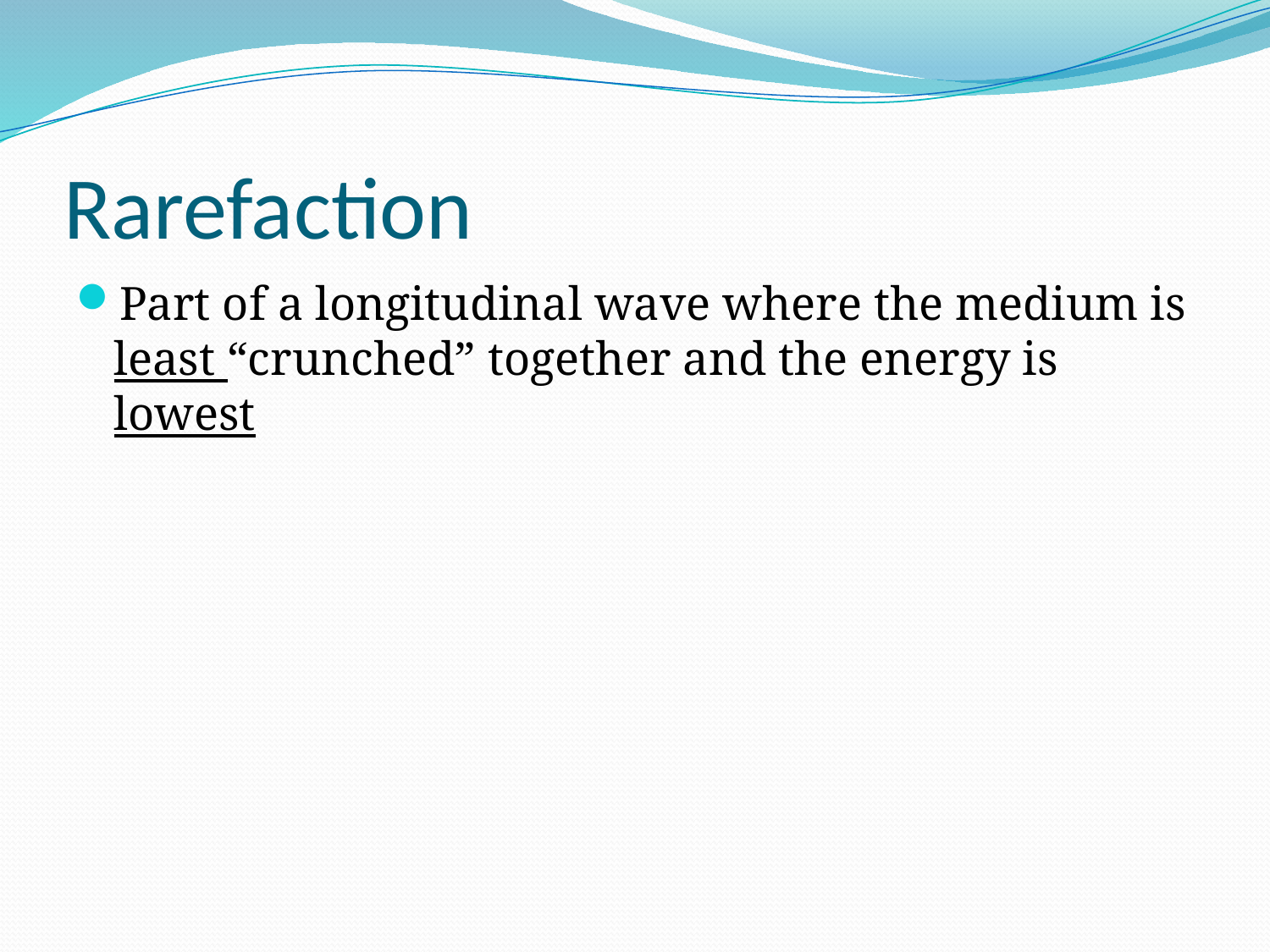

# Rarefaction
Part of a longitudinal wave where the medium is least “crunched” together and the energy is lowest